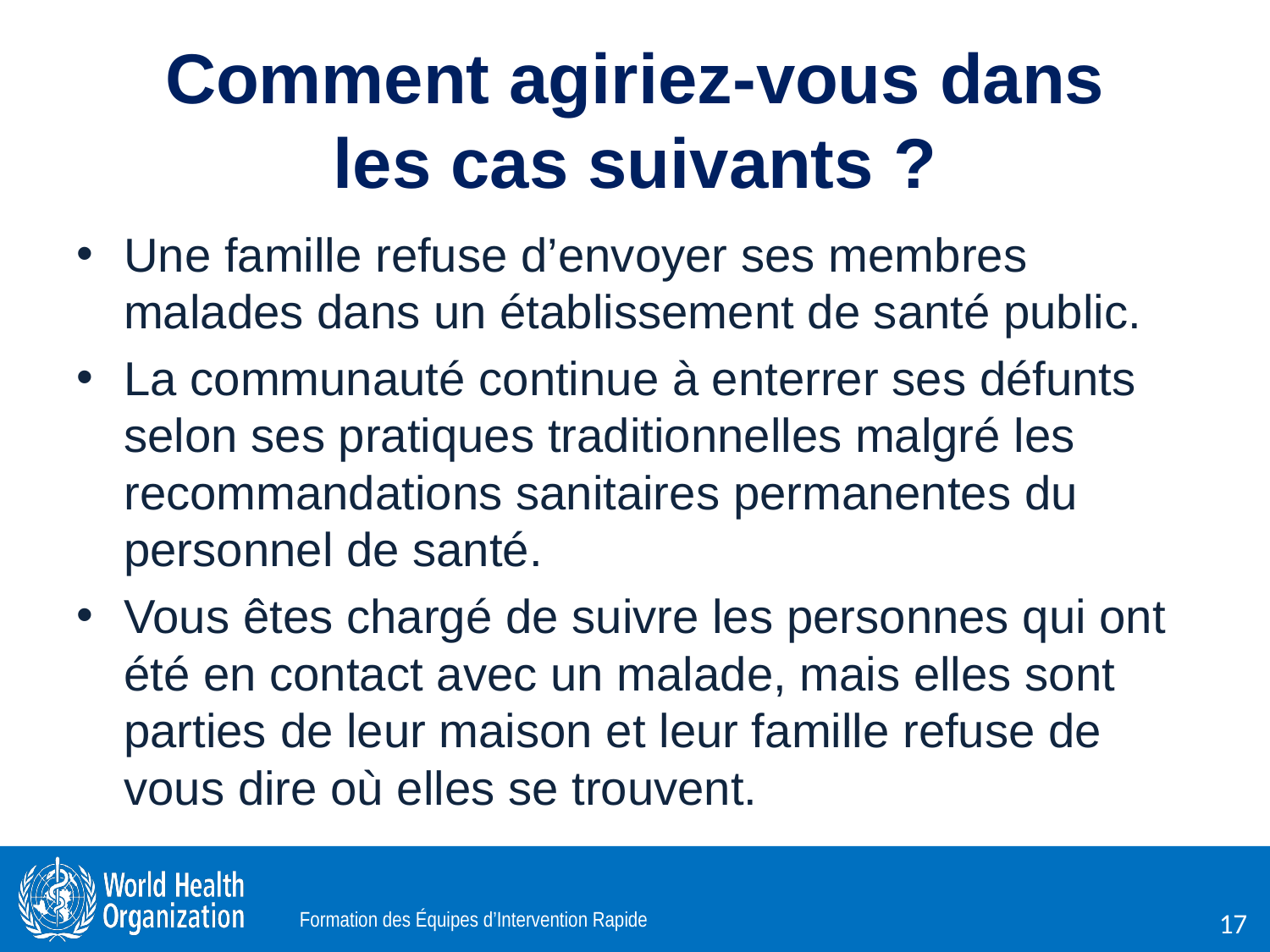

# Comment agiriez-vous dans les cas suivants ?
Une famille refuse d’envoyer ses membres malades dans un établissement de santé public.
La communauté continue à enterrer ses défunts selon ses pratiques traditionnelles malgré les recommandations sanitaires permanentes du personnel de santé.
Vous êtes chargé de suivre les personnes qui ont été en contact avec un malade, mais elles sont parties de leur maison et leur famille refuse de vous dire où elles se trouvent.